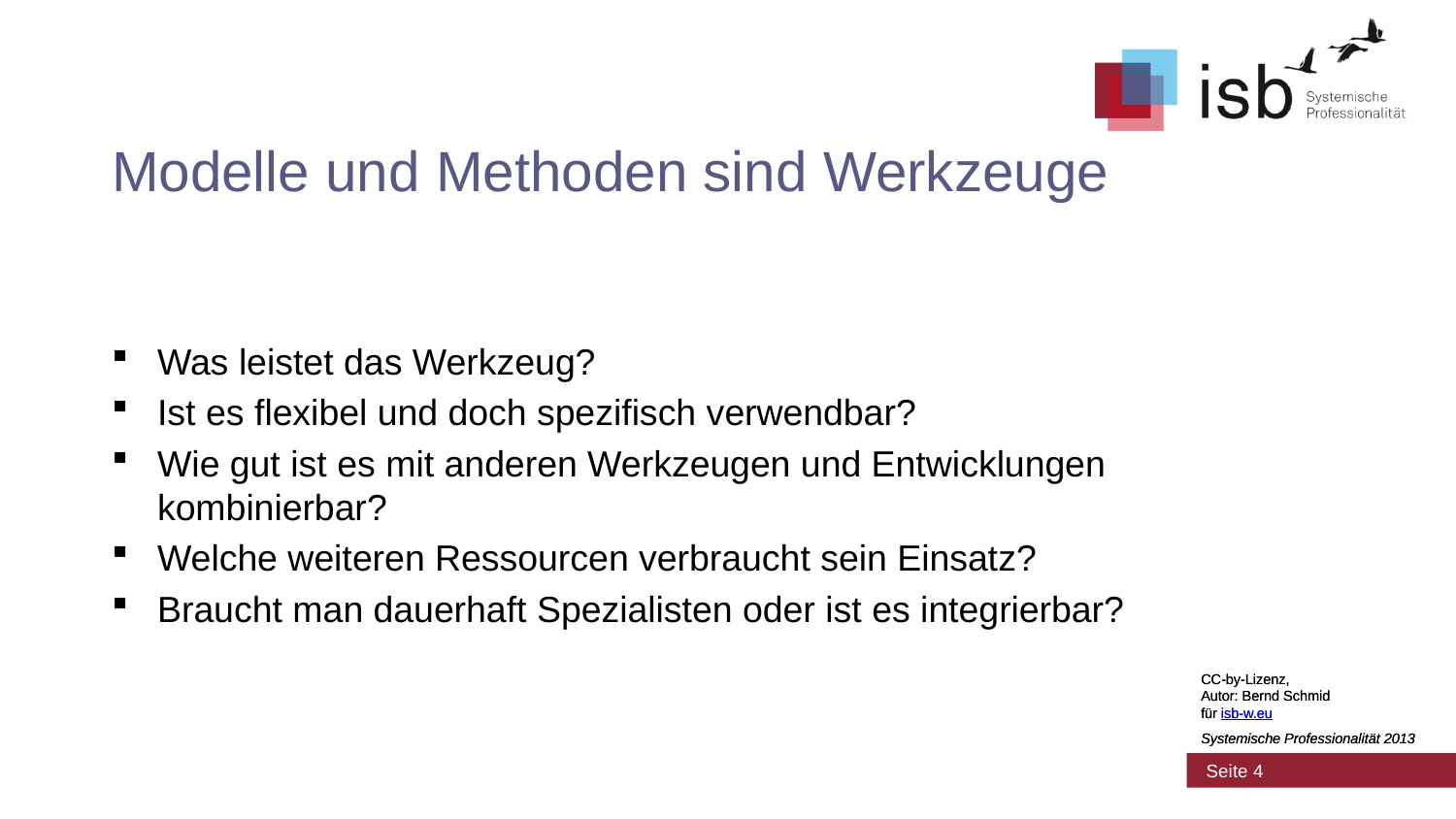

# Modelle und Methoden sind Werkzeuge
Was leistet das Werkzeug?
Ist es flexibel und doch spezifisch verwendbar?
Wie gut ist es mit anderen Werkzeugen und Entwicklungen kombinierbar?
Welche weiteren Ressourcen verbraucht sein Einsatz?
Braucht man dauerhaft Spezialisten oder ist es integrierbar?

CC-by-Lizenz,
Autor: Bernd Schmid
für isb-w.eu
Systemische Professionalität 2013
 Seite 4